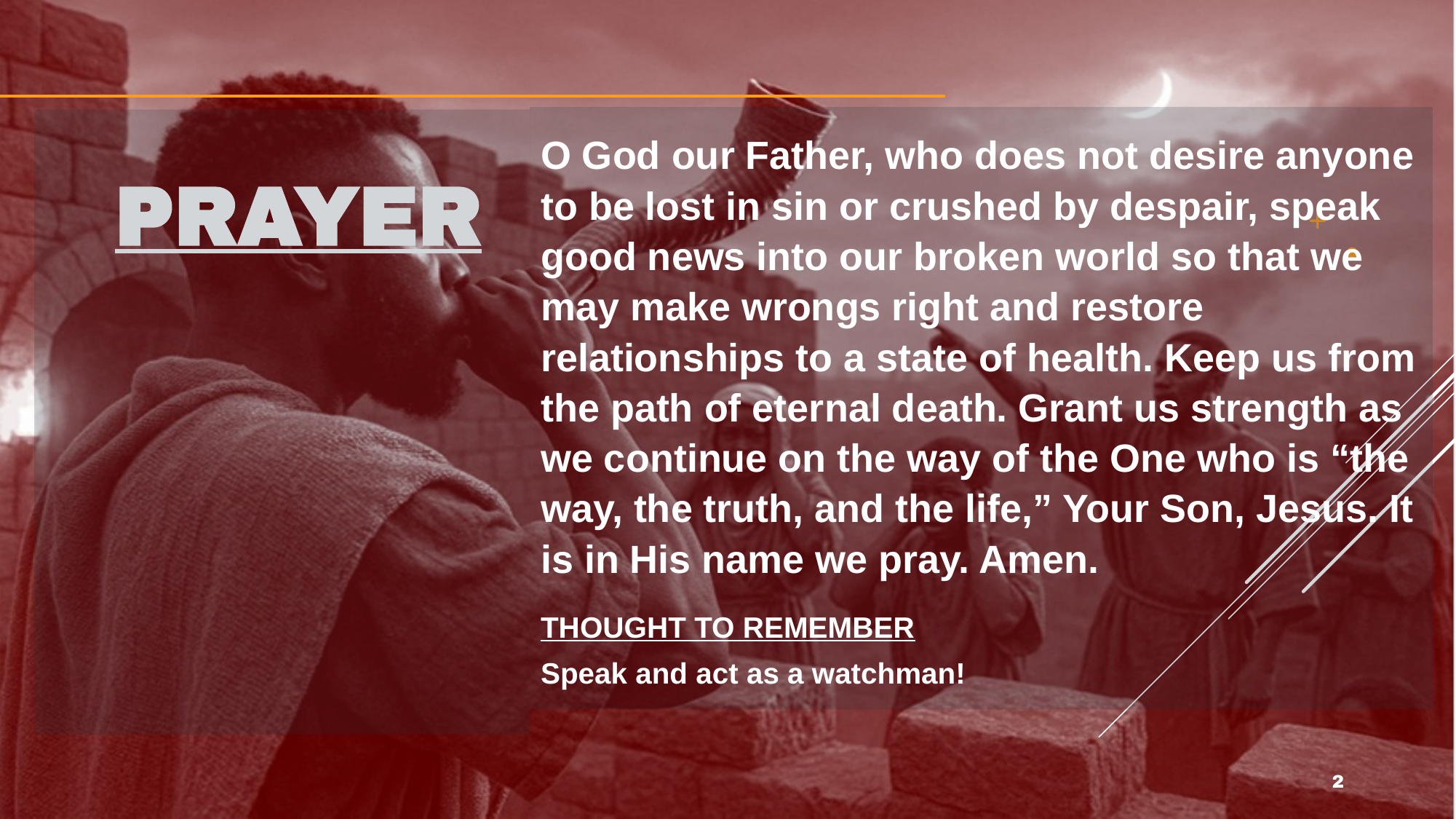

O God our Father, who does not desire any­one to be lost in sin or crushed by despair, speak good news into our broken world so that we may make wrongs right and restore relationships to a state of health. Keep us from the path of eter­nal death. Grant us strength as we continue on the way of the One who is “the way, the truth, and the life,” Your Son, Jesus. It is in His name we pray. Amen.

Thought to Remember
Speak and act as a watchman!

# Prayer
2